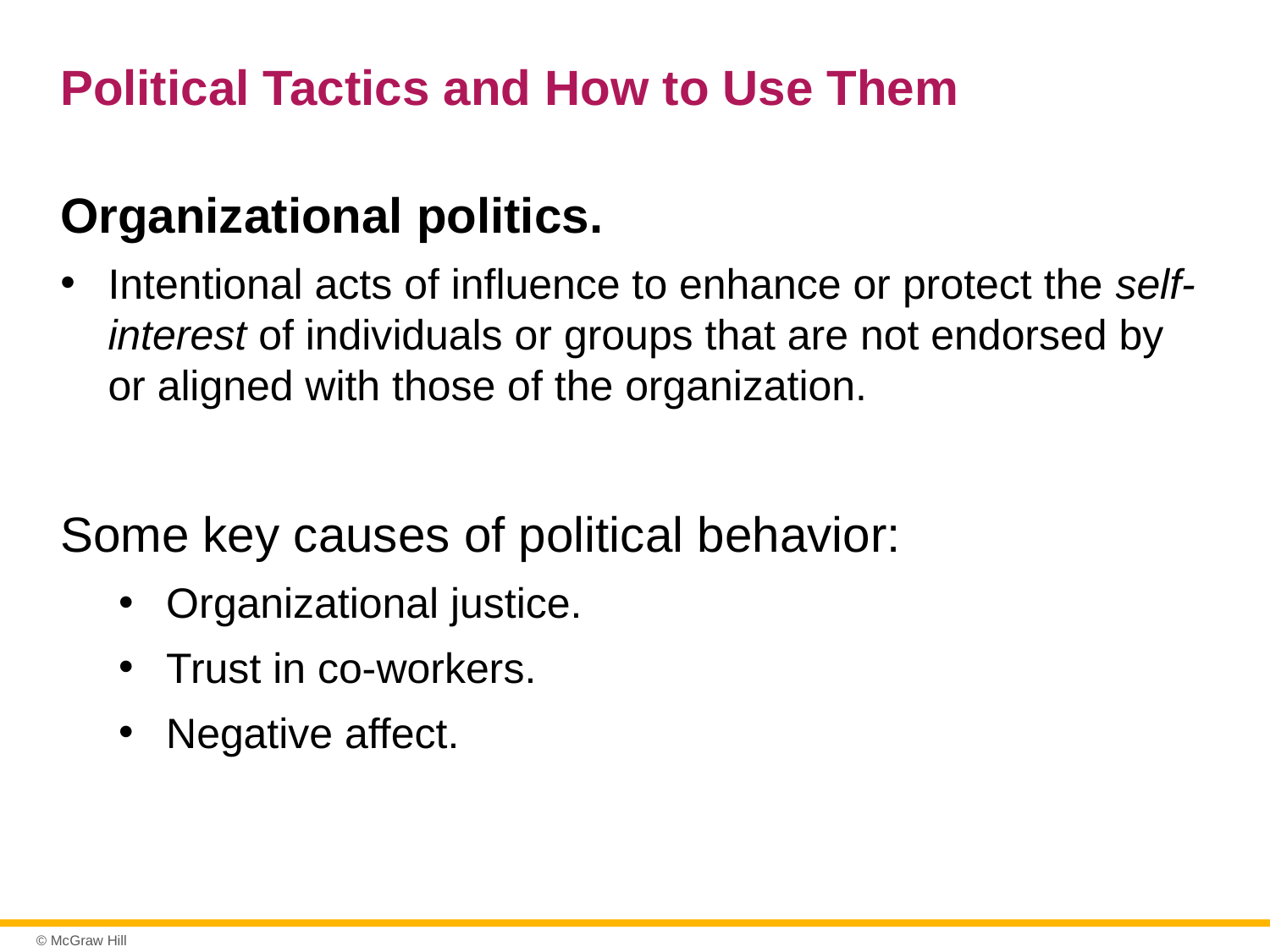

# Political Tactics and How to Use Them
Organizational politics.
Intentional acts of influence to enhance or protect the self-interest of individuals or groups that are not endorsed by or aligned with those of the organization.

Some key causes of political behavior:
Organizational justice.
Trust in co-workers.
Negative affect.